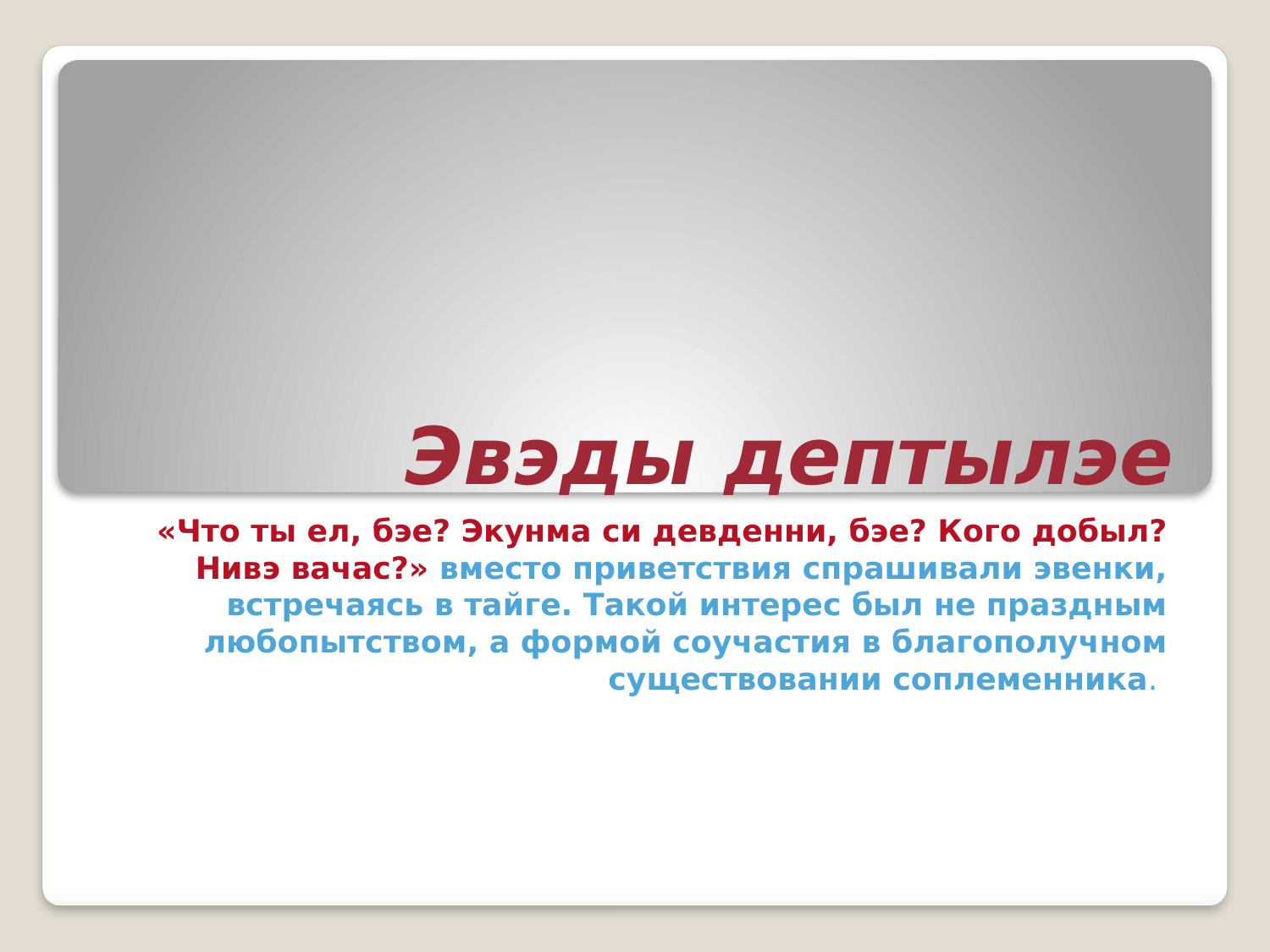

# Эвэды дептылэе
 «Что ты ел, бэе? Экунма си девденни, бэе? Кого добыл? Нивэ вачас?» вместо приветствия спрашивали эвенки, встречаясь в тайге. Такой интерес был не праздным любопытством, а формой соучастия в благополучном существовании соплеменника.